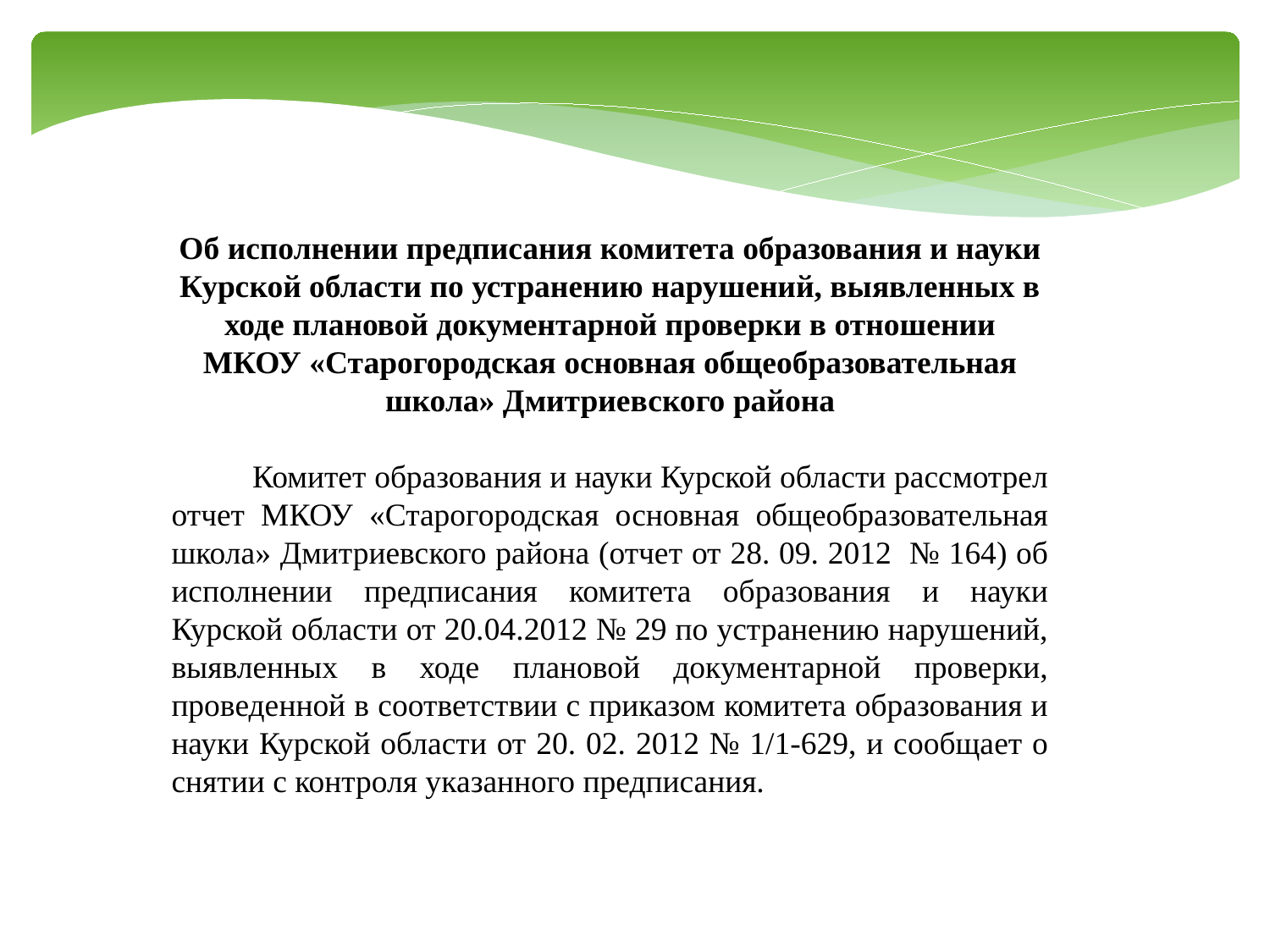

Об исполнении предписания комитета образования и науки Курской области по устранению нарушений, выявленных в ходе плановой документарной проверки в отношении МКОУ «Старогородская основная общеобразовательная школа» Дмитриевского района

          Комитет образования и науки Курской области рассмотрел отчет МКОУ «Старогородская основная общеобразовательная школа» Дмитриевского района (отчет от 28. 09. 2012  № 164) об исполнении предписания комитета образования и науки Курской области от 20.04.2012 № 29 по устранению нарушений, выявленных в ходе плановой документарной проверки, проведенной в соответствии с приказом комитета образования и науки Курской области от 20. 02. 2012 № 1/1-629, и сообщает о снятии с контроля указанного предписания.